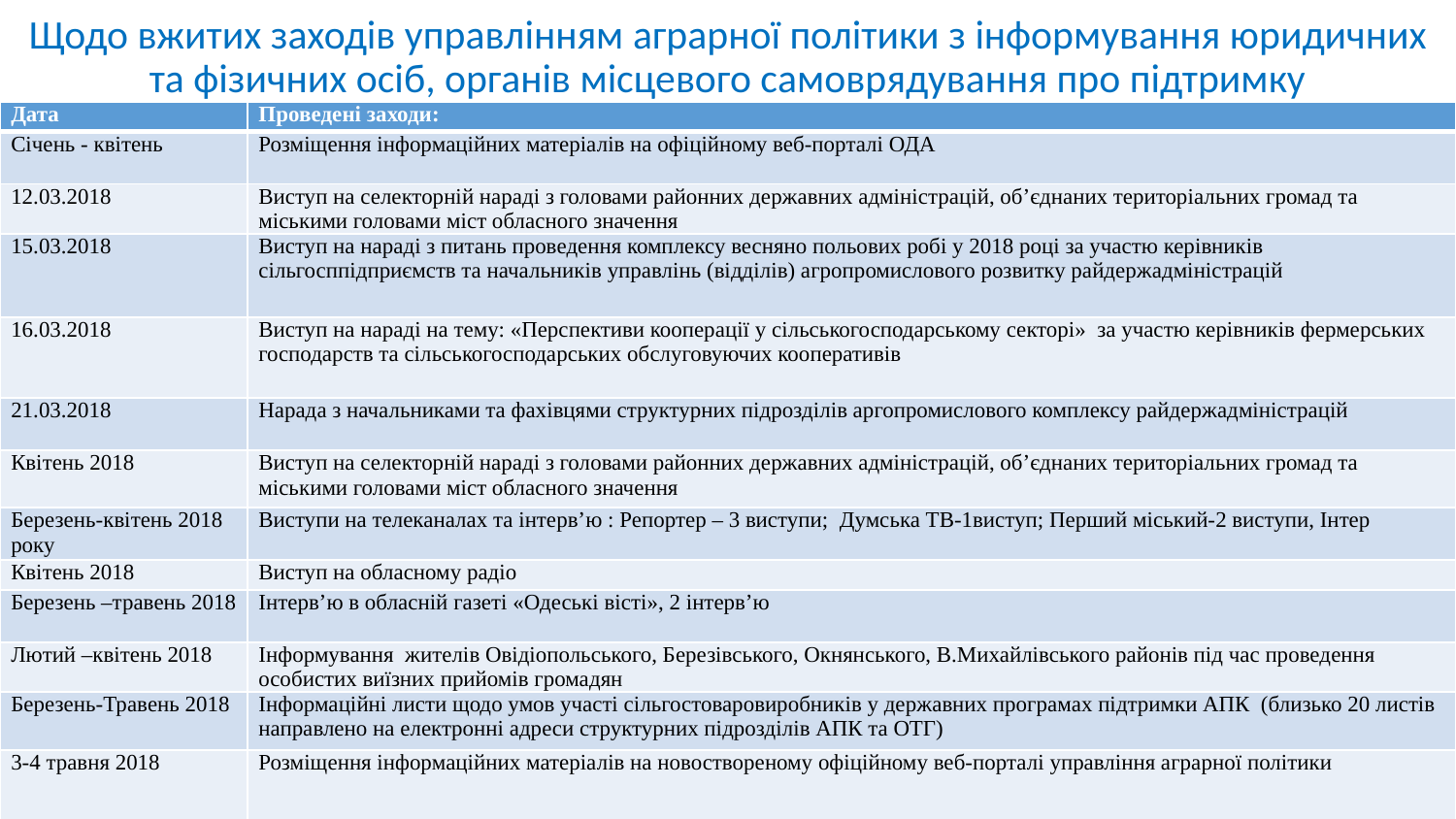

# Щодо вжитих заходів управлінням аграрної політики з інформування юридичних та фізичних осіб, органів місцевого самоврядування про підтримку агропромислового комплексу в поточному році
| Дата | Проведені заходи: |
| --- | --- |
| Січень - квітень | Розміщення інформаційних матеріалів на офіційному веб-порталі ОДА |
| 12.03.2018 | Виступ на селекторній нараді з головами районних державних адміністрацій, об’єднаних територіальних громад та міськими головами міст обласного значення |
| 15.03.2018 | Виступ на нараді з питань проведення комплексу весняно польових робі у 2018 році за участю керівників сільгосппідприємств та начальників управлінь (відділів) агропромислового розвитку райдержадміністрацій |
| 16.03.2018 | Виступ на нараді на тему: «Перспективи кооперації у сільськогосподарському секторі» за участю керівників фермерських господарств та сільськогосподарських обслуговуючих кооперативів |
| 21.03.2018 | Нарада з начальниками та фахівцями структурних підрозділів аргопромислового комплексу райдержадміністрацій |
| Квітень 2018 | Виступ на селекторній нараді з головами районних державних адміністрацій, об’єднаних територіальних громад та міськими головами міст обласного значення |
| Березень-квітень 2018 року | Виступи на телеканалах та інтерв’ю : Репортер – 3 виступи; Думська ТВ-1виступ; Перший міський-2 виступи, Інтер |
| Квітень 2018 | Виступ на обласному радіо |
| Березень –травень 2018 | Інтерв’ю в обласній газеті «Одеські вісті», 2 інтерв’ю |
| Лютий –квітень 2018 | Інформування жителів Овідіопольського, Березівського, Окнянського, В.Михайлівського районів під час проведення особистих виїзних прийомів громадян |
| Березень-Травень 2018 | Інформаційні листи щодо умов участі сільгостоваровиробників у державних програмах підтримки АПК (близько 20 листів направлено на електронні адреси структурних підрозділів АПК та ОТГ) |
| 3-4 травня 2018 | Розміщення інформаційних матеріалів на новоствореному офіційному веб-порталі управління аграрної політики |